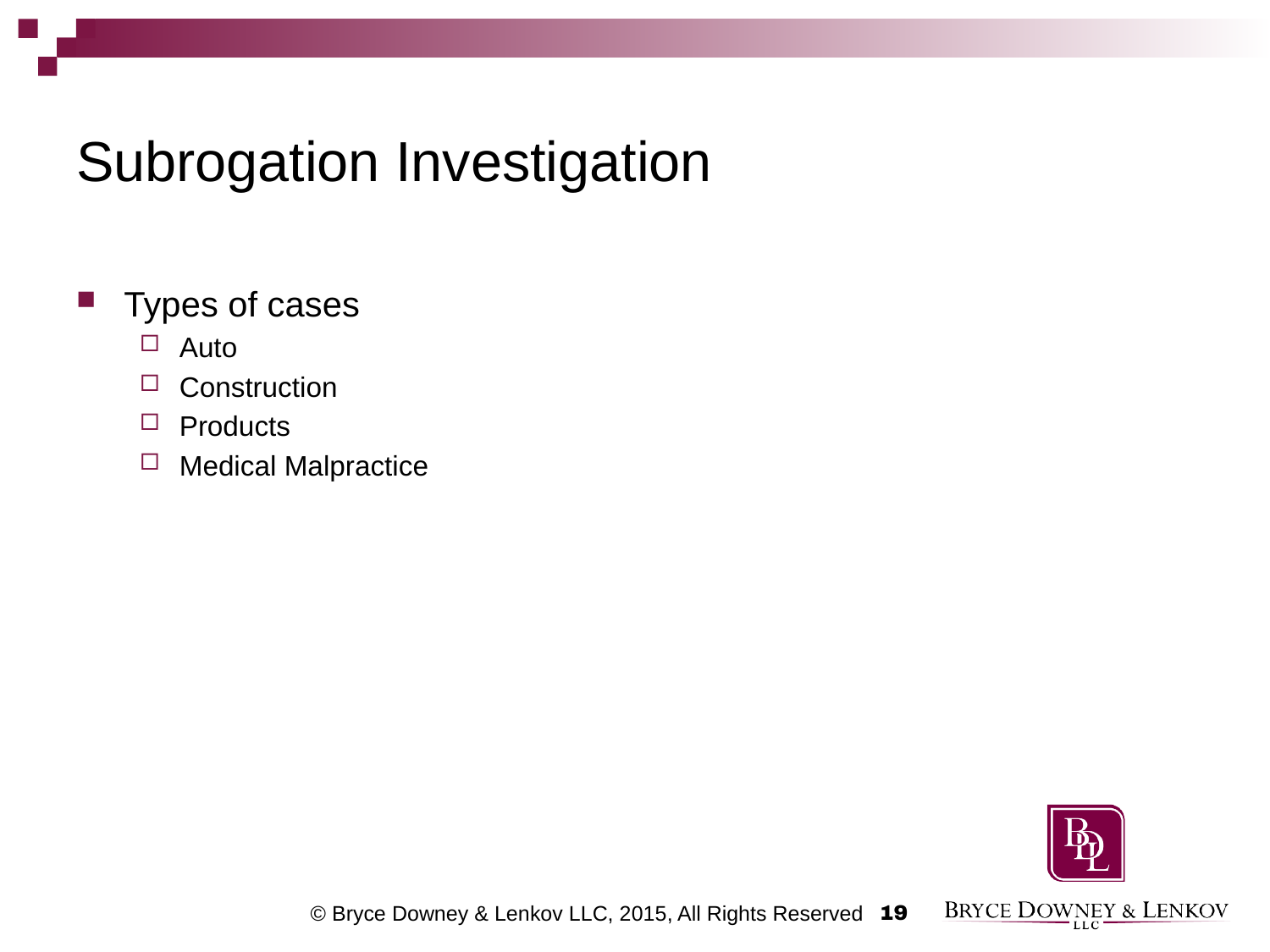

# Subrogation Investigation
Types of cases
Auto
Construction
Products
Medical Malpractice

19